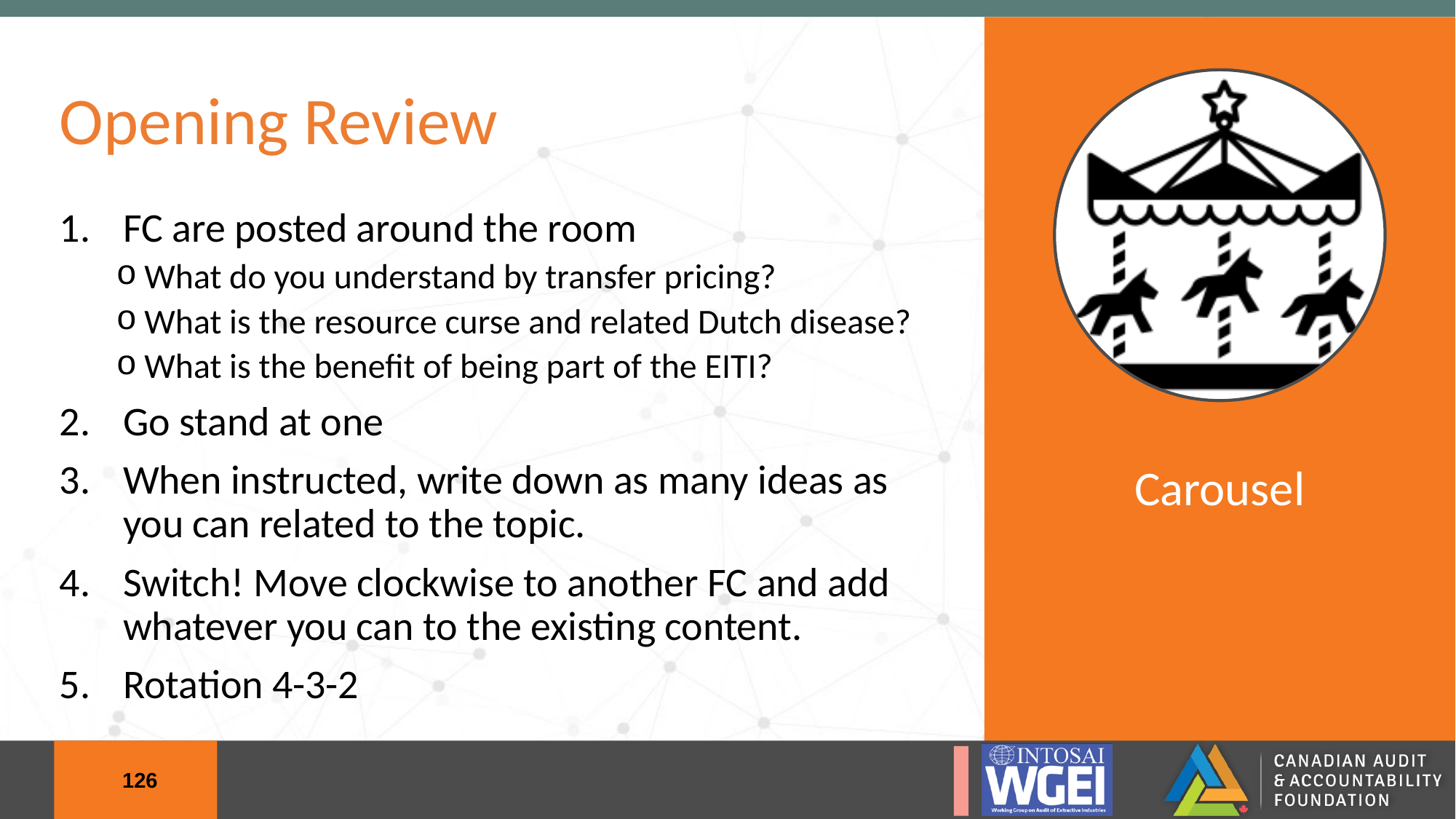

# Opening Review
FC are posted around the room
What do you understand by transfer pricing?
What is the resource curse and related Dutch disease?
What is the benefit of being part of the EITI?
Go stand at one
When instructed, write down as many ideas as you can related to the topic.
Switch! Move clockwise to another FC and add whatever you can to the existing content.
Rotation 4-3-2